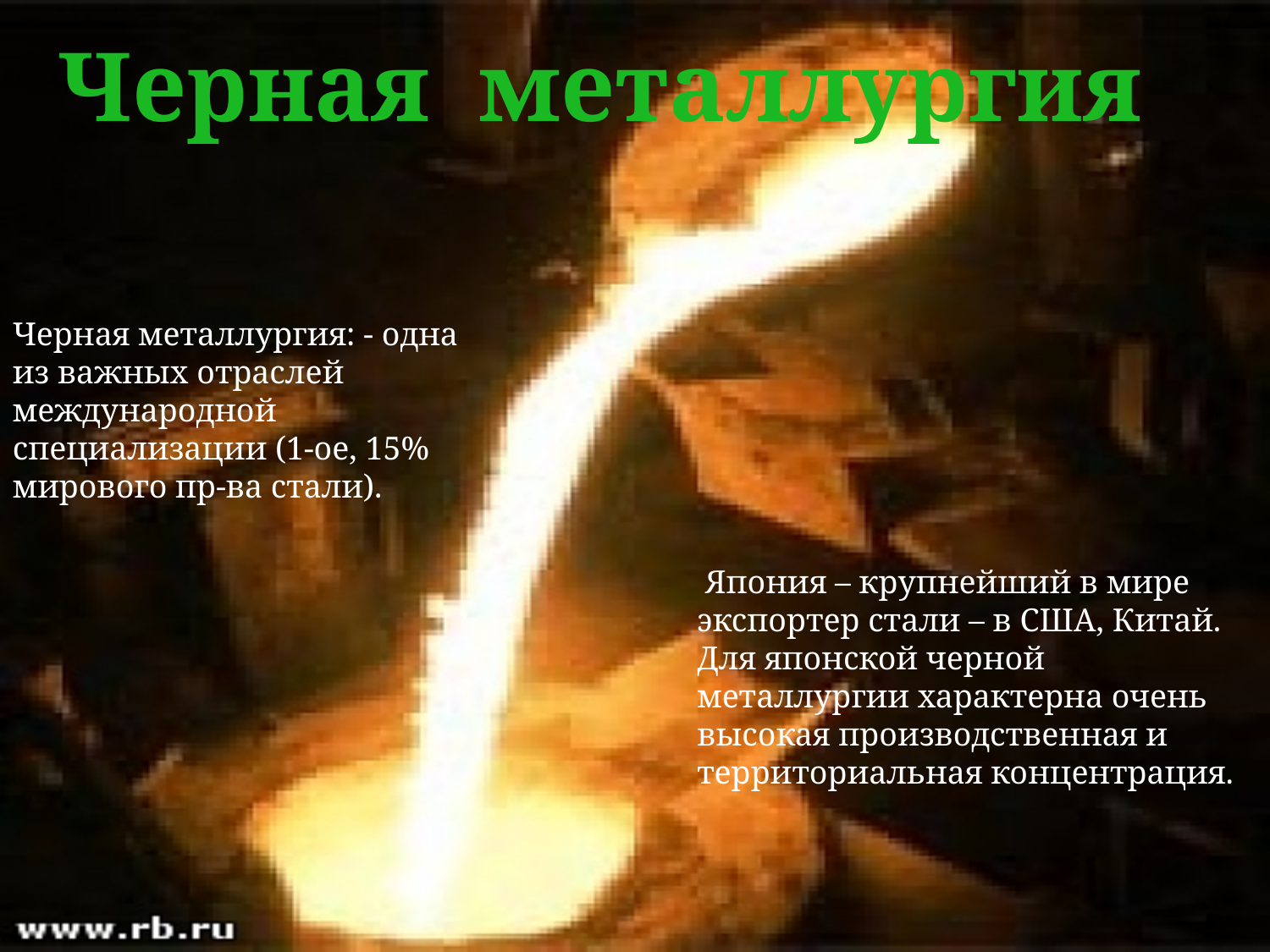

Черная  металлургия
Черная металлургия: - одна из важных отраслей международной специализации (1-ое, 15% мирового пр-ва стали).
 Япония – крупнейший в мире экспортер стали – в США, Китай. Для японской черной металлургии характерна очень высокая производственная и территориальная концентрация.